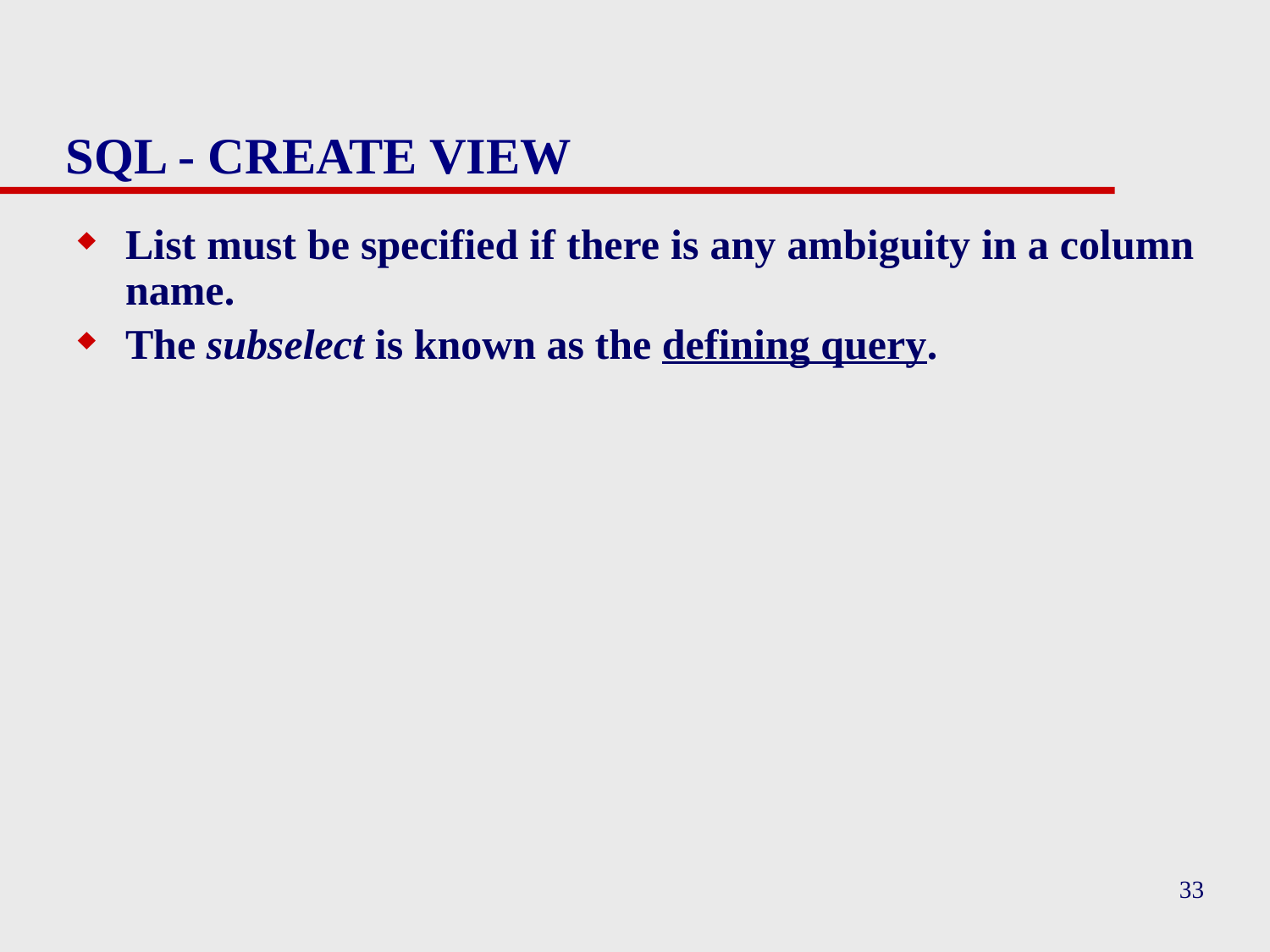

# SQL - CREATE VIEW
List must be specified if there is any ambiguity in a column name.
The subselect is known as the defining query.
33